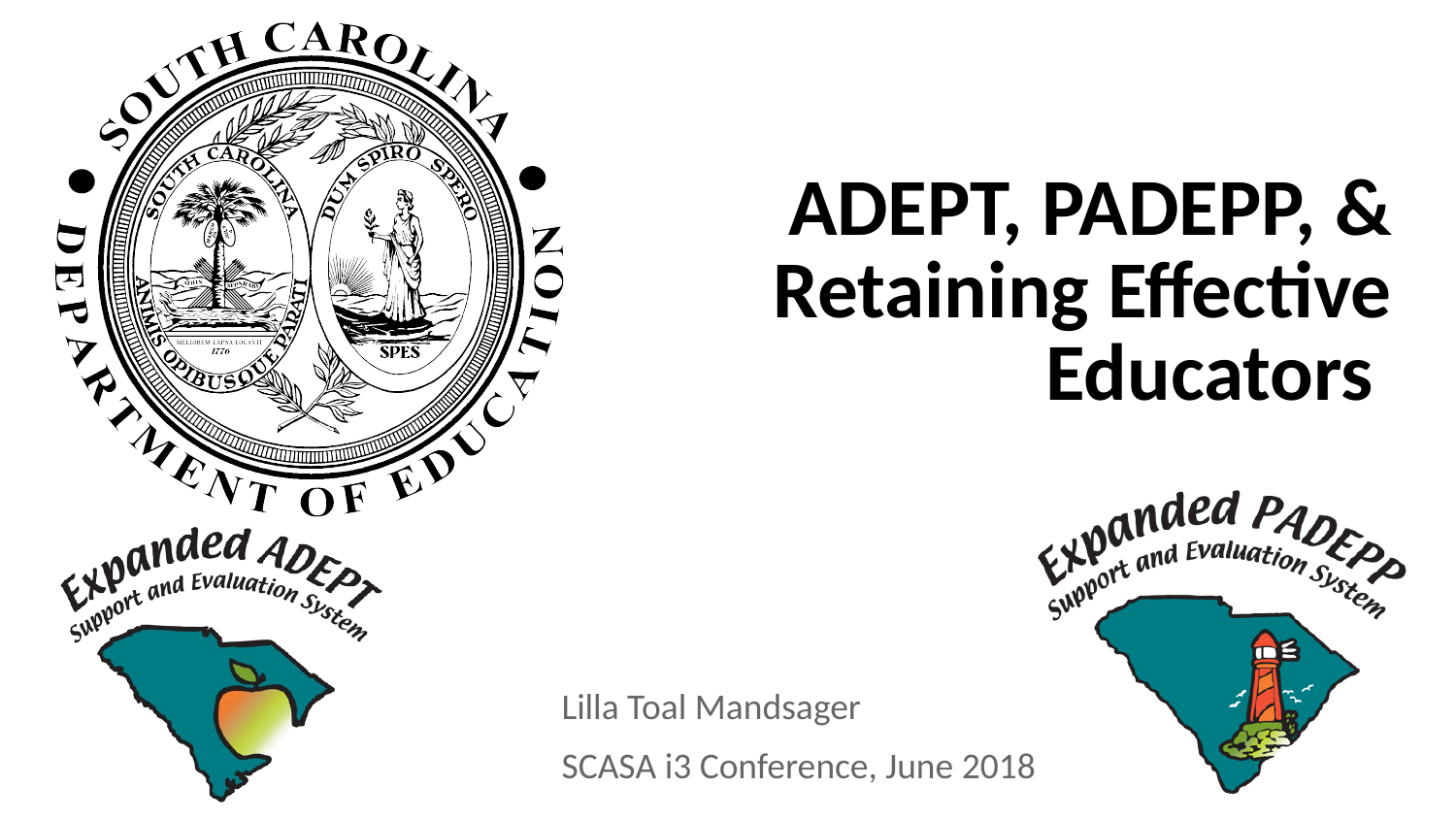

# ADEPT, PADEPP, & Retaining Effective Educators

Lilla Toal Mandsager
SCASA i3 Conference, June 2018